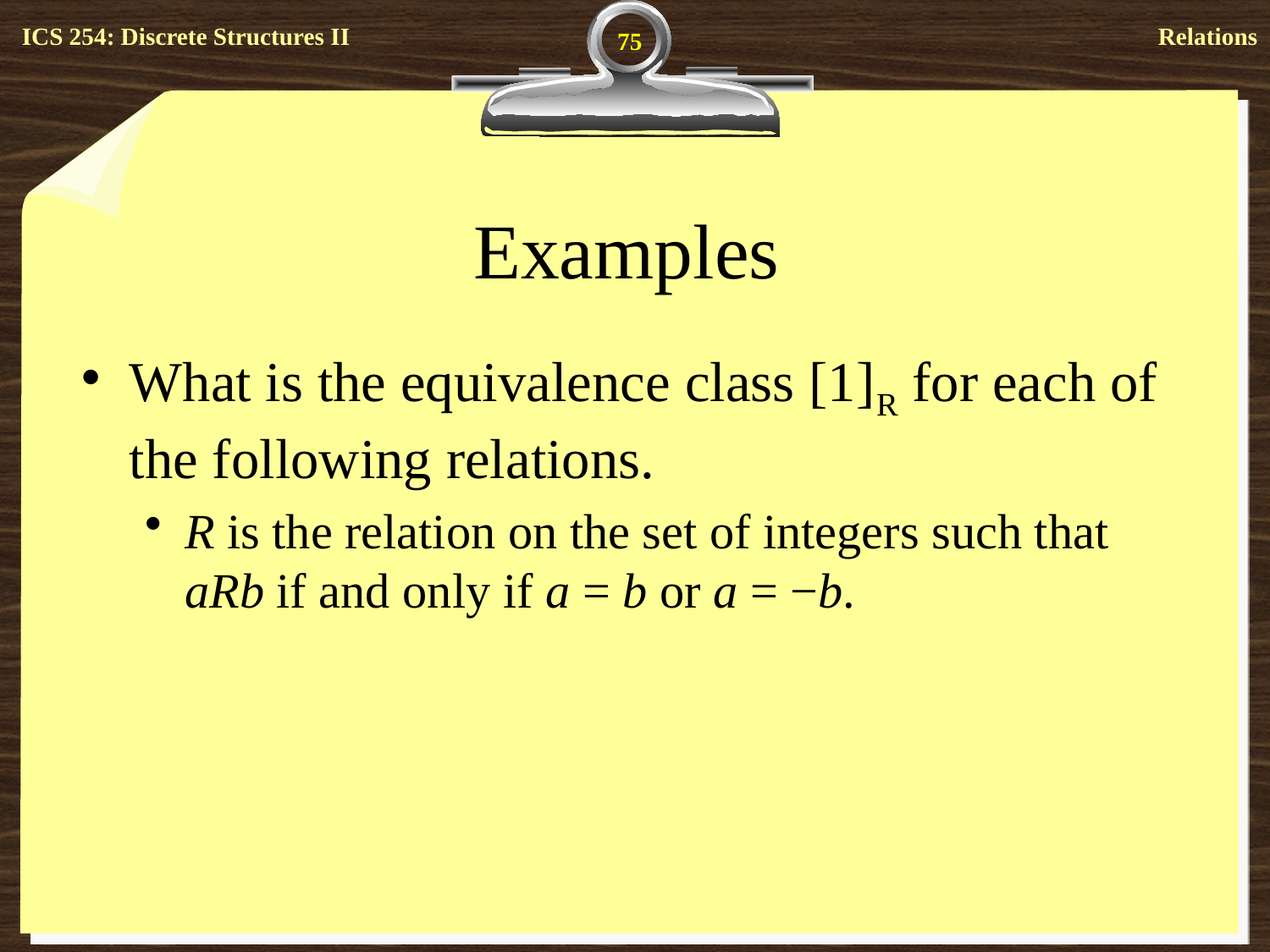

75
# Examples
What is the equivalence class [1]R for each of the following relations.
R is the relation on the set of integers such that aRb if and only if a = b or a = −b.